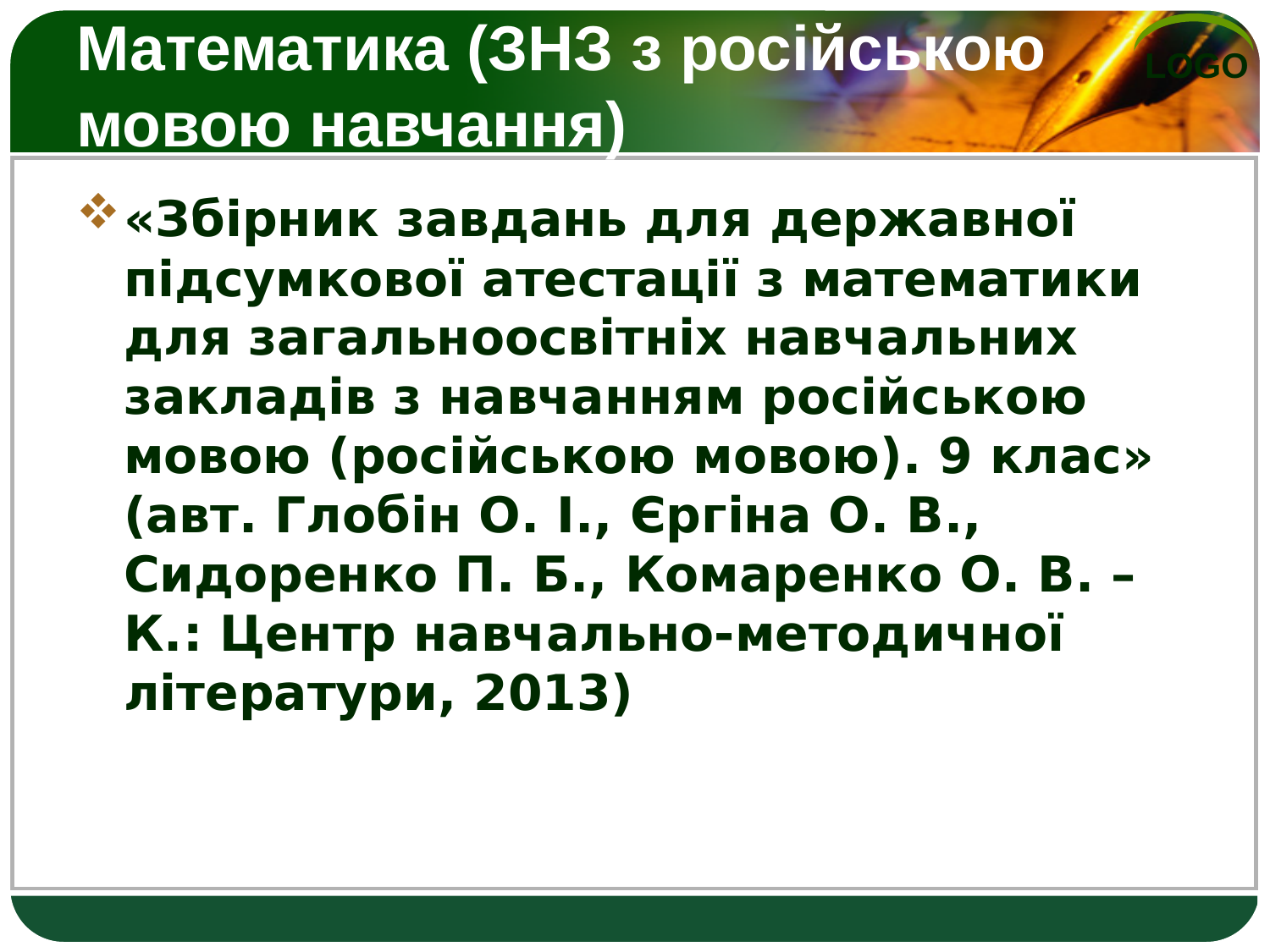

# Математика (ЗНЗ з російською мовою навчання)
«Збірник завдань для державної підсумкової атестації з математики для загальноосвітніх навчальних закладів з навчанням російською мовою (російською мовою). 9 клас» (авт. Глобін О. І., Єргіна О. В., Сидоренко П. Б., Комаренко О. В. – К.: Центр навчально-методичної літератури, 2013)